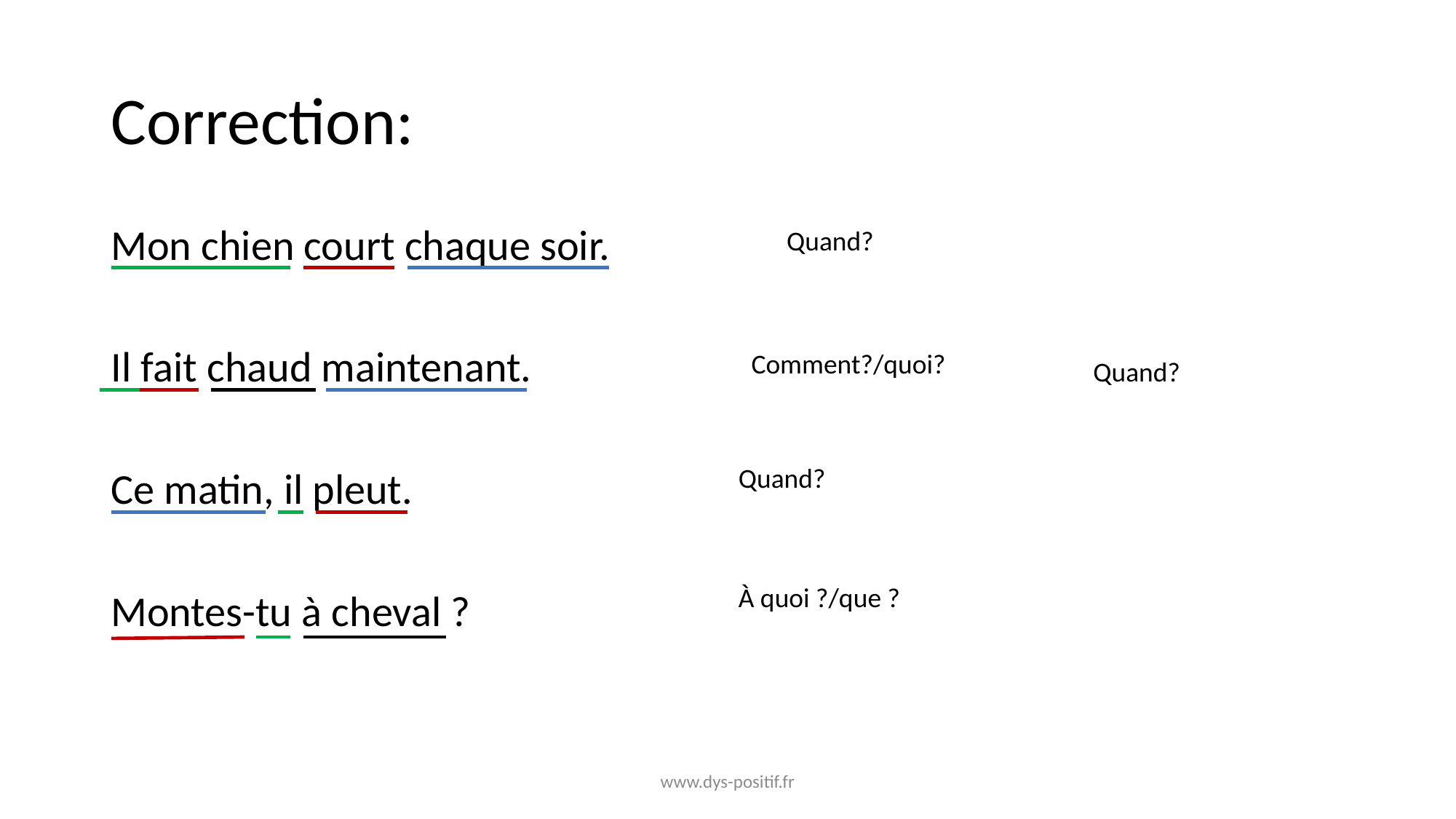

# Correction:
Mon chien court chaque soir.

Il fait chaud maintenant.

Ce matin, il pleut.

Montes-tu à cheval ?

Quand?
Comment?/quoi?
Quand?
Quand?
À quoi ?/que ?
www.dys-positif.fr